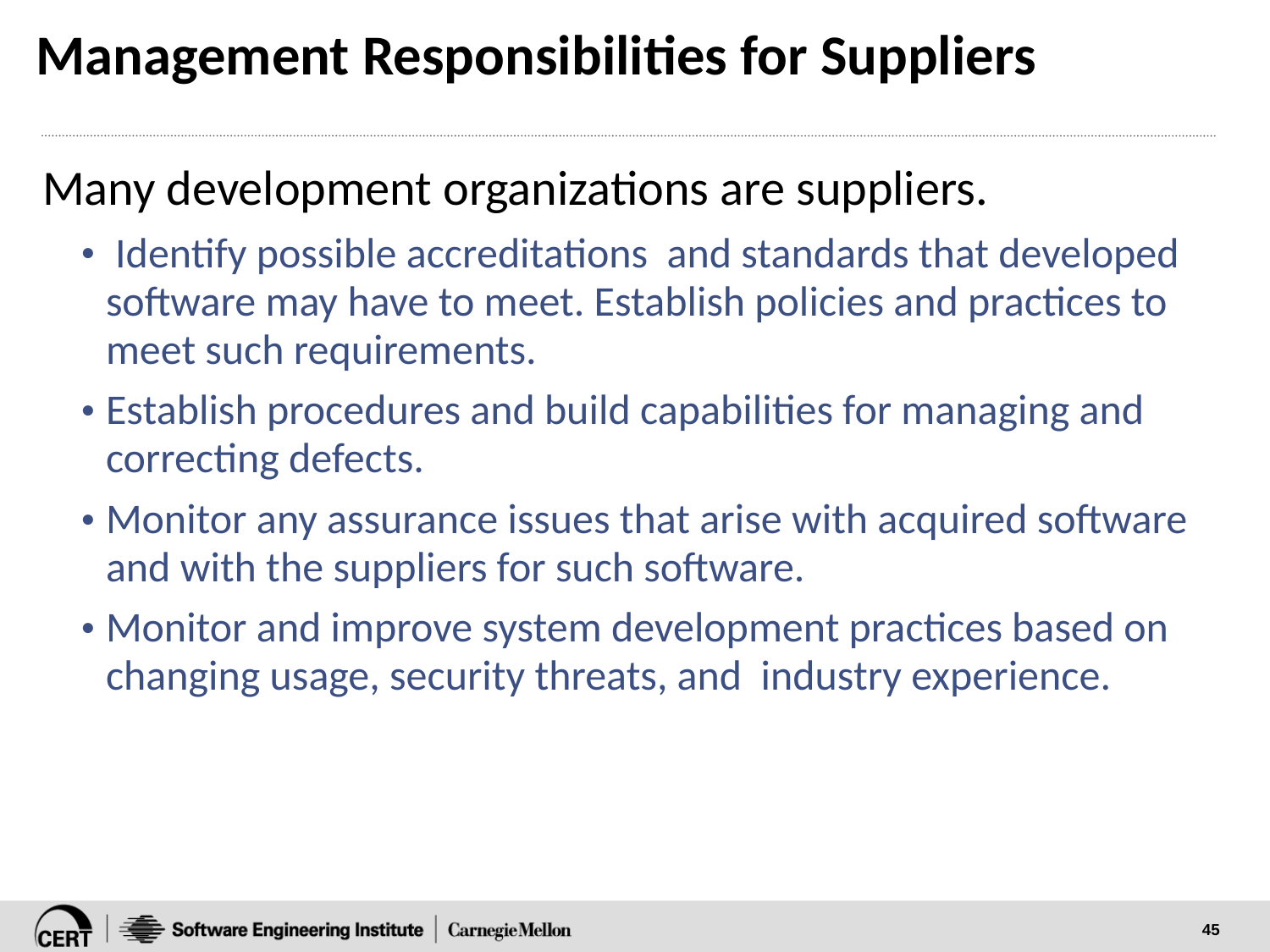

# Management Responsibilities for Suppliers
Many development organizations are suppliers.
 Identify possible accreditations  and standards that developed software may have to meet. Establish policies and practices to meet such requirements.
Establish procedures and build capabilities for managing and correcting defects.
Monitor any assurance issues that arise with acquired software and with the suppliers for such software.
Monitor and improve system development practices based on changing usage, security threats, and  industry experience.